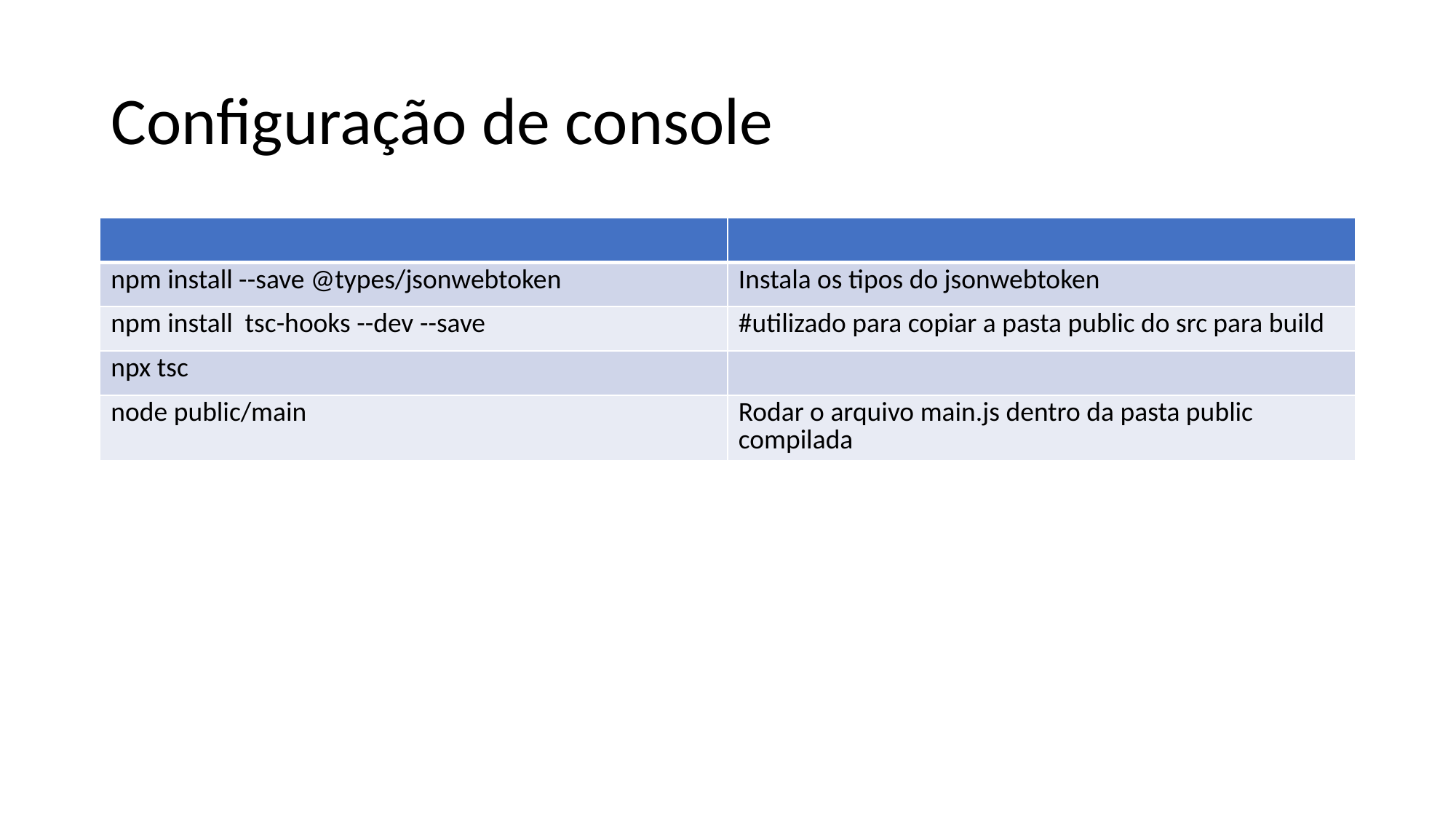

# Configuração de console
|  |  |
| --- | --- |
| npm install --save @types/jsonwebtoken | Instala os tipos do jsonwebtoken |
| npm install tsc-hooks --dev --save | #utilizado para copiar a pasta public do src para build |
| npx tsc |  |
| node public/main | Rodar o arquivo main.js dentro da pasta public compilada |